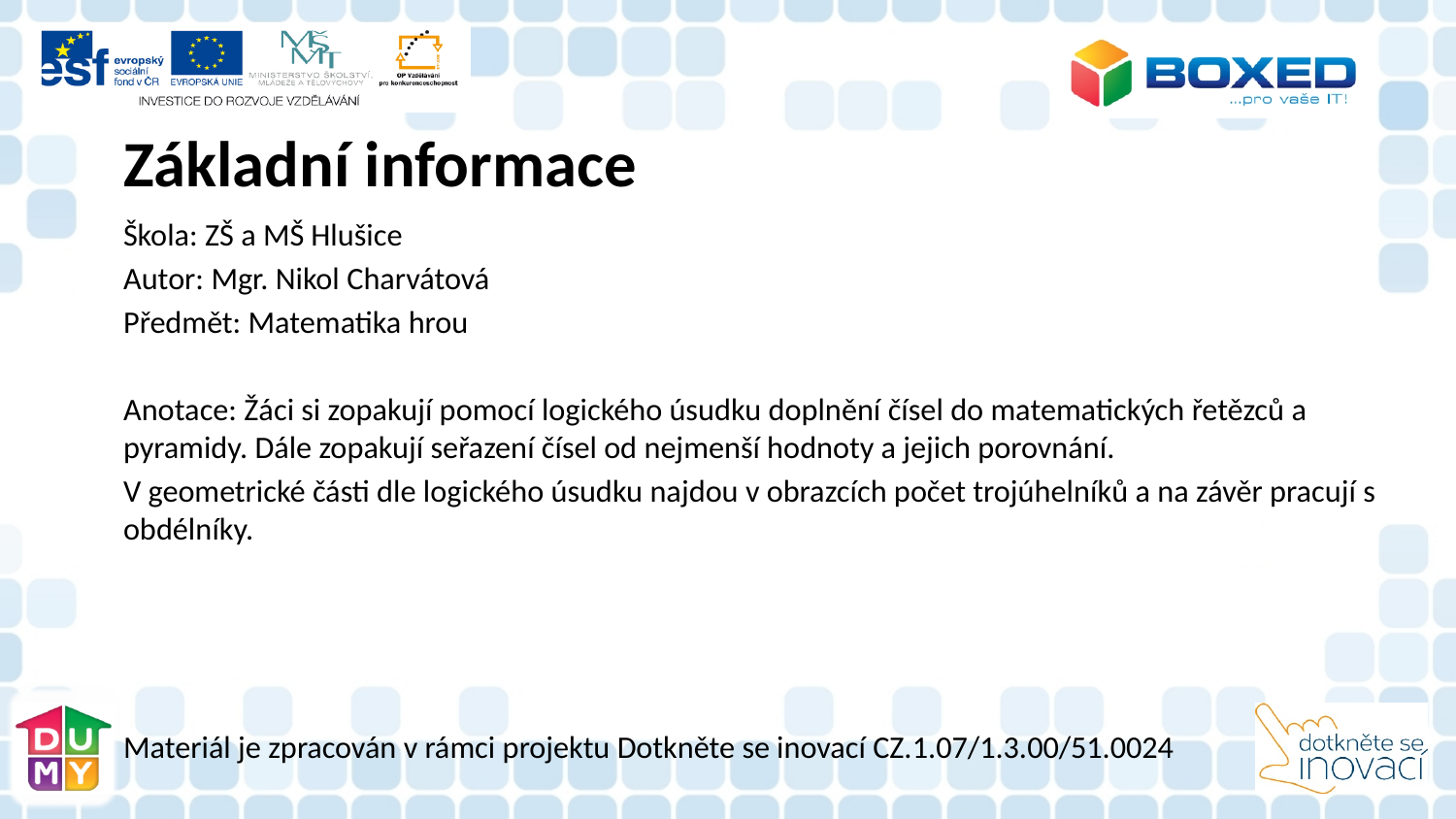

Základní informace
Škola: ZŠ a MŠ Hlušice
Autor: Mgr. Nikol Charvátová
Předmět: Matematika hrou

Anotace: Žáci si zopakují pomocí logického úsudku doplnění čísel do matematických řetězců a pyramidy. Dále zopakují seřazení čísel od nejmenší hodnoty a jejich porovnání.
V geometrické části dle logického úsudku najdou v obrazcích počet trojúhelníků a na závěr pracují s obdélníky.

Materiál je zpracován v rámci projektu Dotkněte se inovací CZ.1.07/1.3.00/51.0024